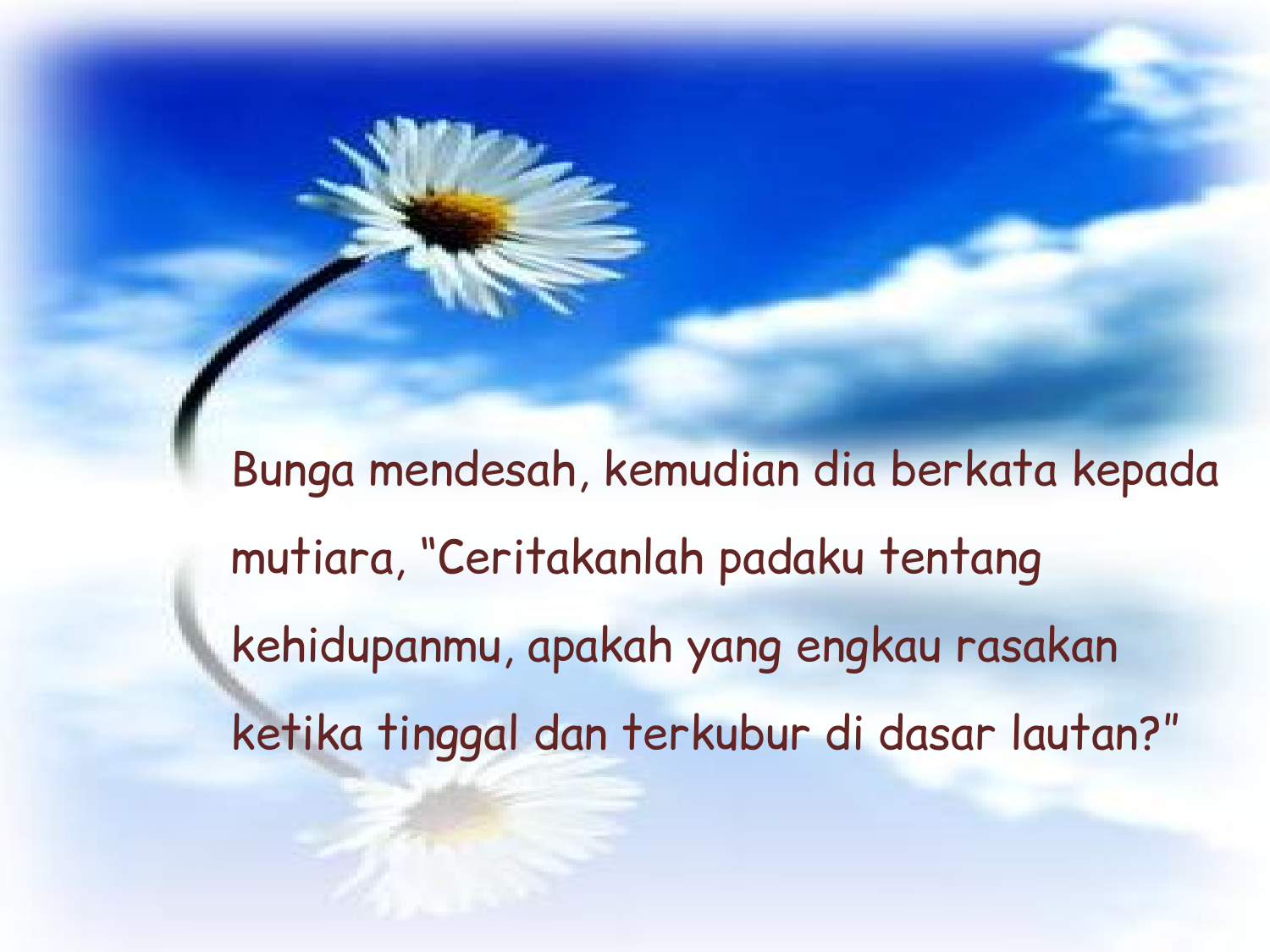

#
	Bunga mendesah, kemudian dia berkata kepada mutiara, “Ceritakanlah padaku tentang kehidupanmu, apakah yang engkau rasakan ketika tinggal dan terkubur di dasar lautan?”